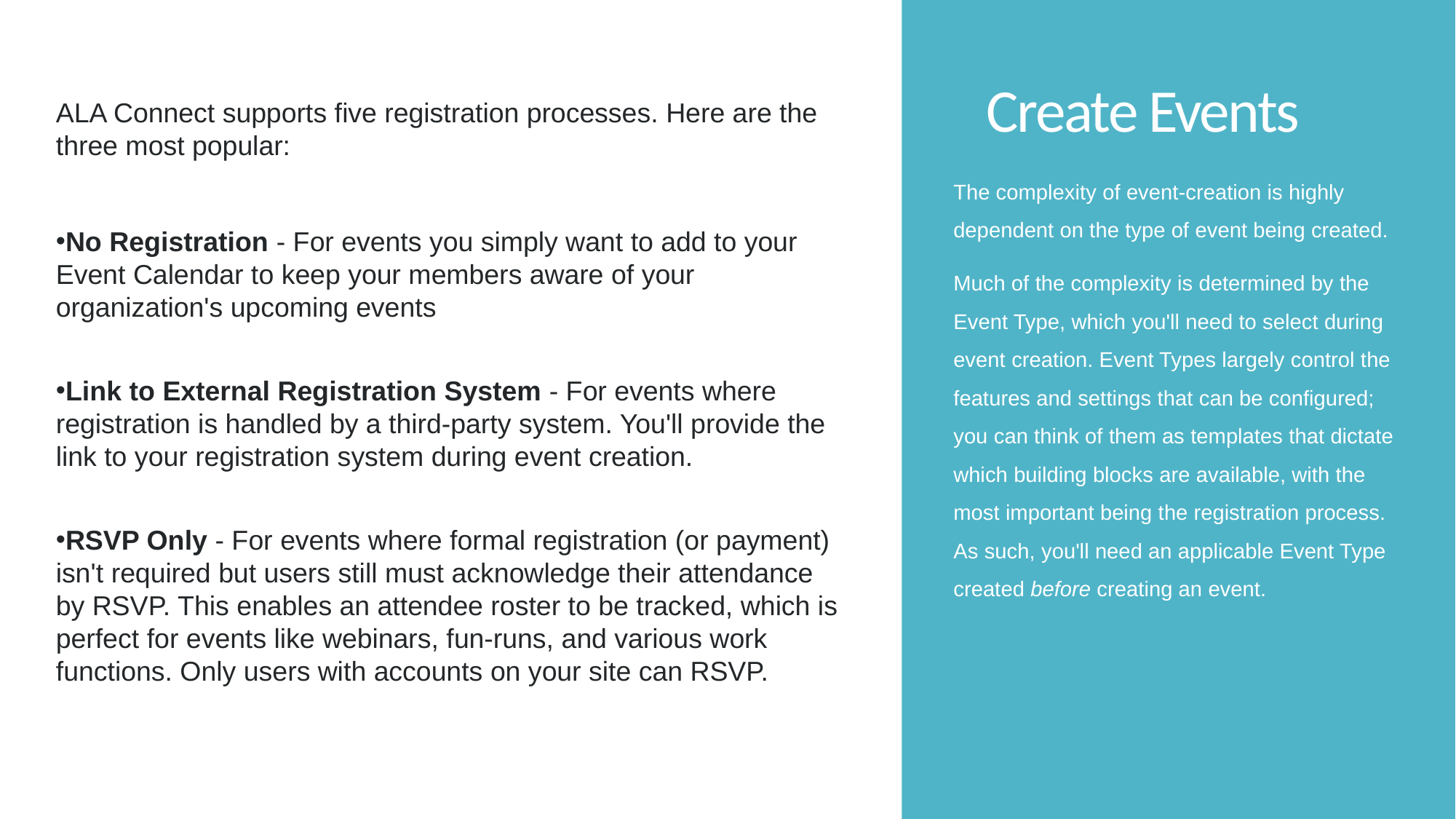

# Create Events
ALA Connect supports five registration processes. Here are the three most popular:

No Registration - For events you simply want to add to your Event Calendar to keep your members aware of your organization's upcoming events

Link to External Registration System - For events where registration is handled by a third-party system. You'll provide the link to your registration system during event creation.

RSVP Only - For events where formal registration (or payment) isn't required but users still must acknowledge their attendance by RSVP. This enables an attendee roster to be tracked, which is perfect for events like webinars, fun-runs, and various work functions. Only users with accounts on your site can RSVP.
The complexity of event-creation is highly dependent on the type of event being created.
Much of the complexity is determined by the Event Type, which you'll need to select during event creation. Event Types largely control the features and settings that can be configured; you can think of them as templates that dictate which building blocks are available, with the most important being the registration process. As such, you'll need an applicable Event Type created before creating an event.